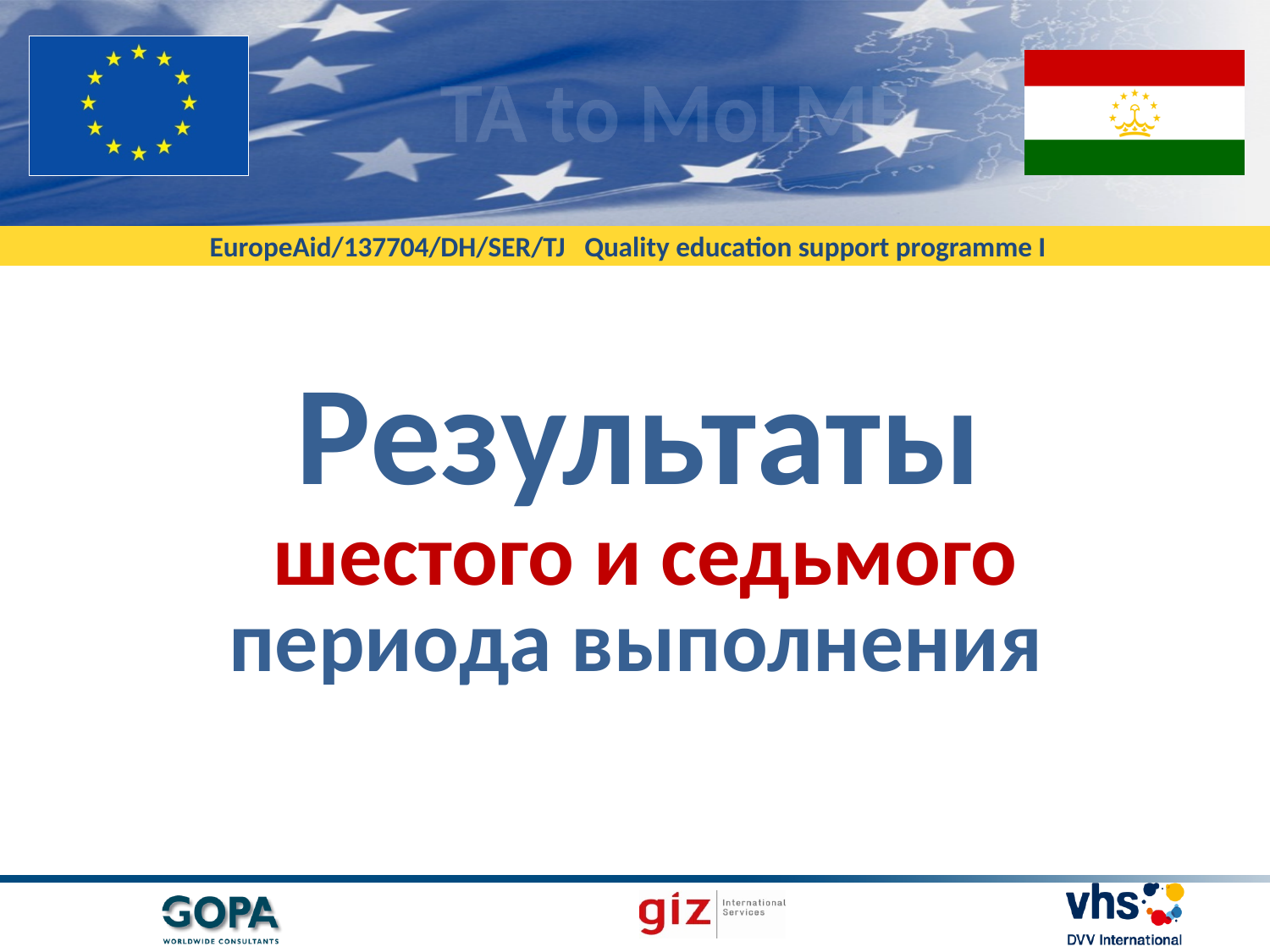

# Результаты шестого и седьмого периода выполнения